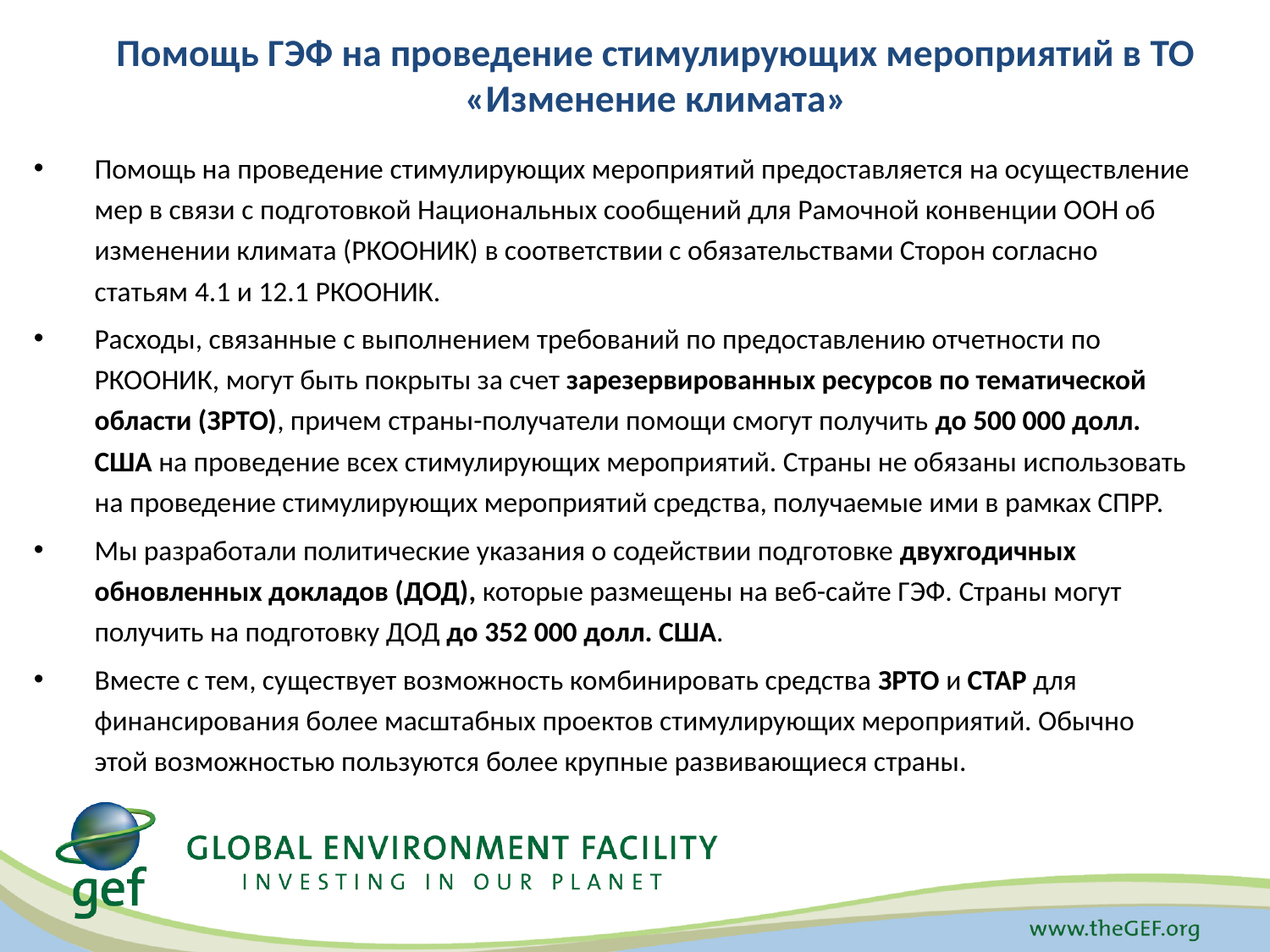

# Помощь ГЭФ на проведение стимулирующих мероприятий в ТО «Изменение климата»
Помощь на проведение стимулирующих мероприятий предоставляется на осуществление мер в связи с подготовкой Национальных сообщений для Рамочной конвенции ООН об изменении климата (РКООНИК) в соответствии с обязательствами Сторон согласно статьям 4.1 и 12.1 РКООНИК.
Расходы, связанные с выполнением требований по предоставлению отчетности по РКООНИК, могут быть покрыты за счет зарезервированных ресурсов по тематической области (ЗРТО), причем страны-получатели помощи смогут получить до 500 000 долл. США на проведение всех стимулирующих мероприятий. Страны не обязаны использовать на проведение стимулирующих мероприятий средства, получаемые ими в рамках СПРР.
Мы разработали политические указания о содействии подготовке двухгодичных обновленных докладов (ДОД), которые размещены на веб-сайте ГЭФ. Страны могут получить на подготовку ДОД до 352 000 долл. США.
Вместе с тем, существует возможность комбинировать средства ЗРТО и СТАР для финансирования более масштабных проектов стимулирующих мероприятий. Обычно этой возможностью пользуются более крупные развивающиеся страны.